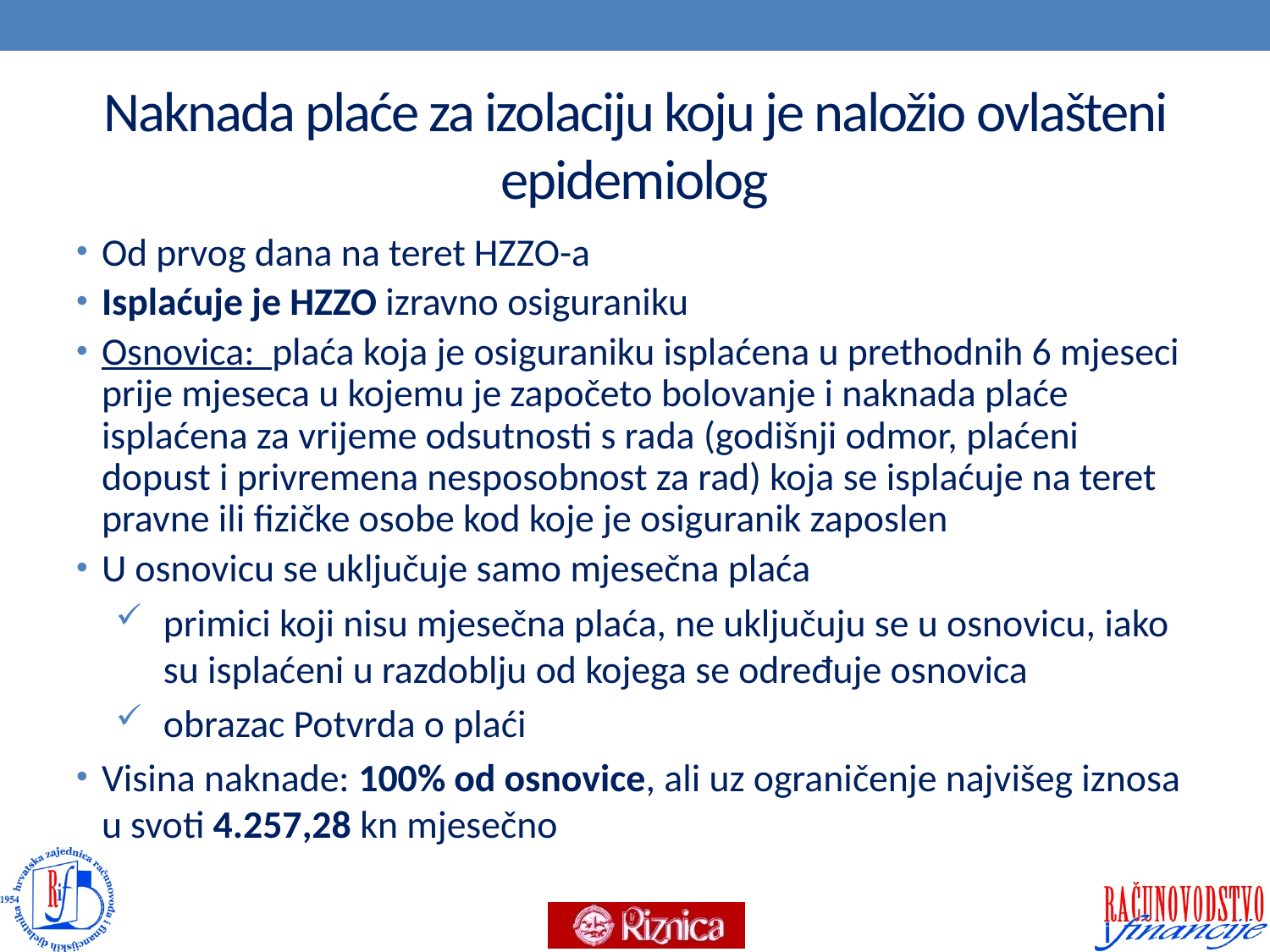

# Naknada plaće za izolaciju koju je naložio ovlašteni epidemiolog
Od prvog dana na teret HZZO-a
Isplaćuje je HZZO izravno osiguraniku
Osnovica:  plaća koja je osiguraniku isplaćena u prethodnih 6 mjeseci prije mjeseca u kojemu je započeto bolovanje i naknada plaće isplaćena za vrijeme odsutnosti s rada (godišnji odmor, plaćeni dopust i privremena nesposobnost za rad) koja se isplaćuje na teret pravne ili fizičke osobe kod koje je osiguranik zaposlen
U osnovicu se uključuje samo mjesečna plaća
primici koji nisu mjesečna plaća, ne uključuju se u osnovicu, iako su isplaćeni u razdoblju od kojega se određuje osnovica
obrazac Potvrda o plaći
Visina naknade: 100% od osnovice, ali uz ograničenje najvišeg iznosa u svoti 4.257,28 kn mjesečno